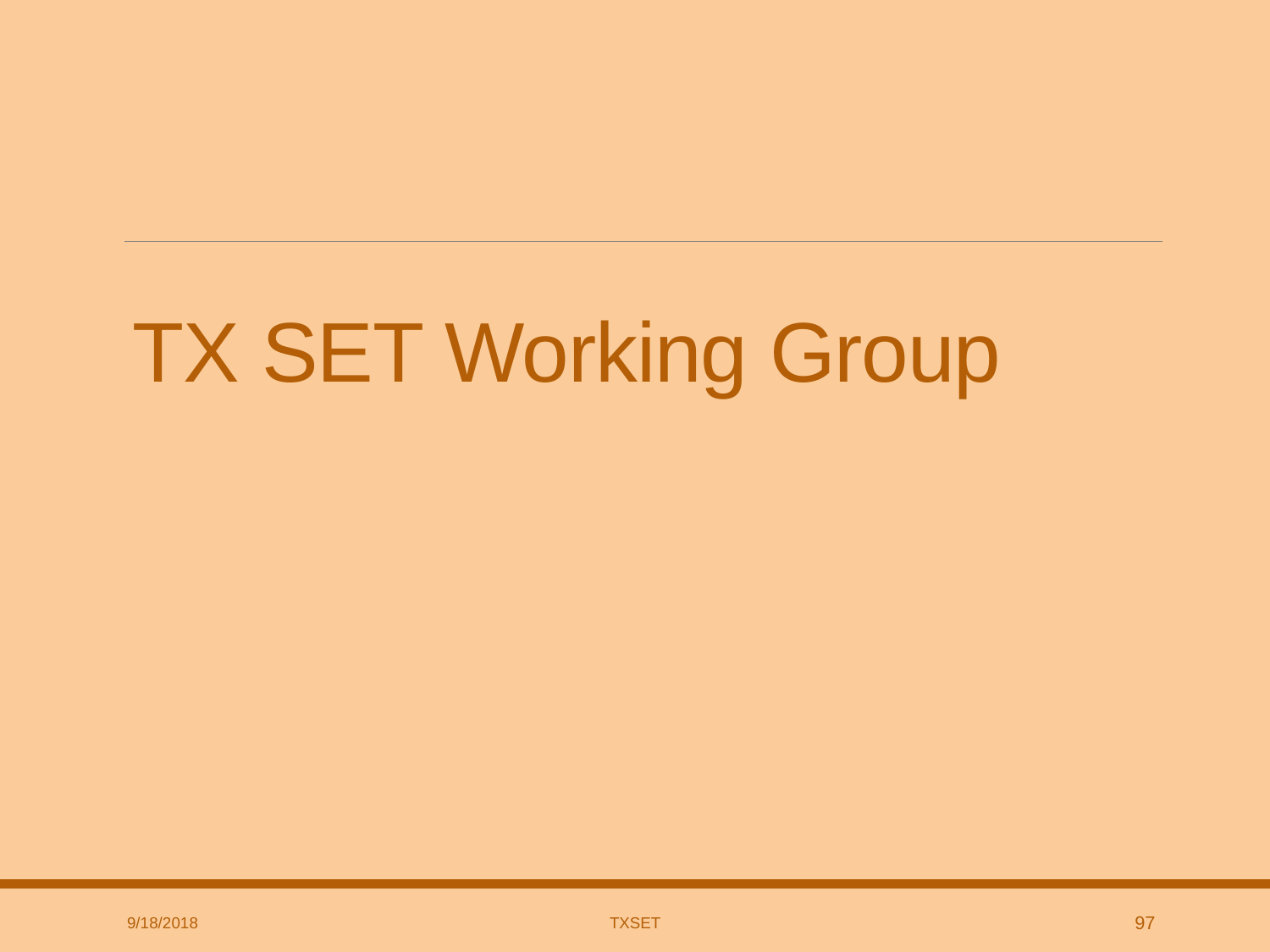

# TX SET Working Group
9/18/2018
TxSET
97